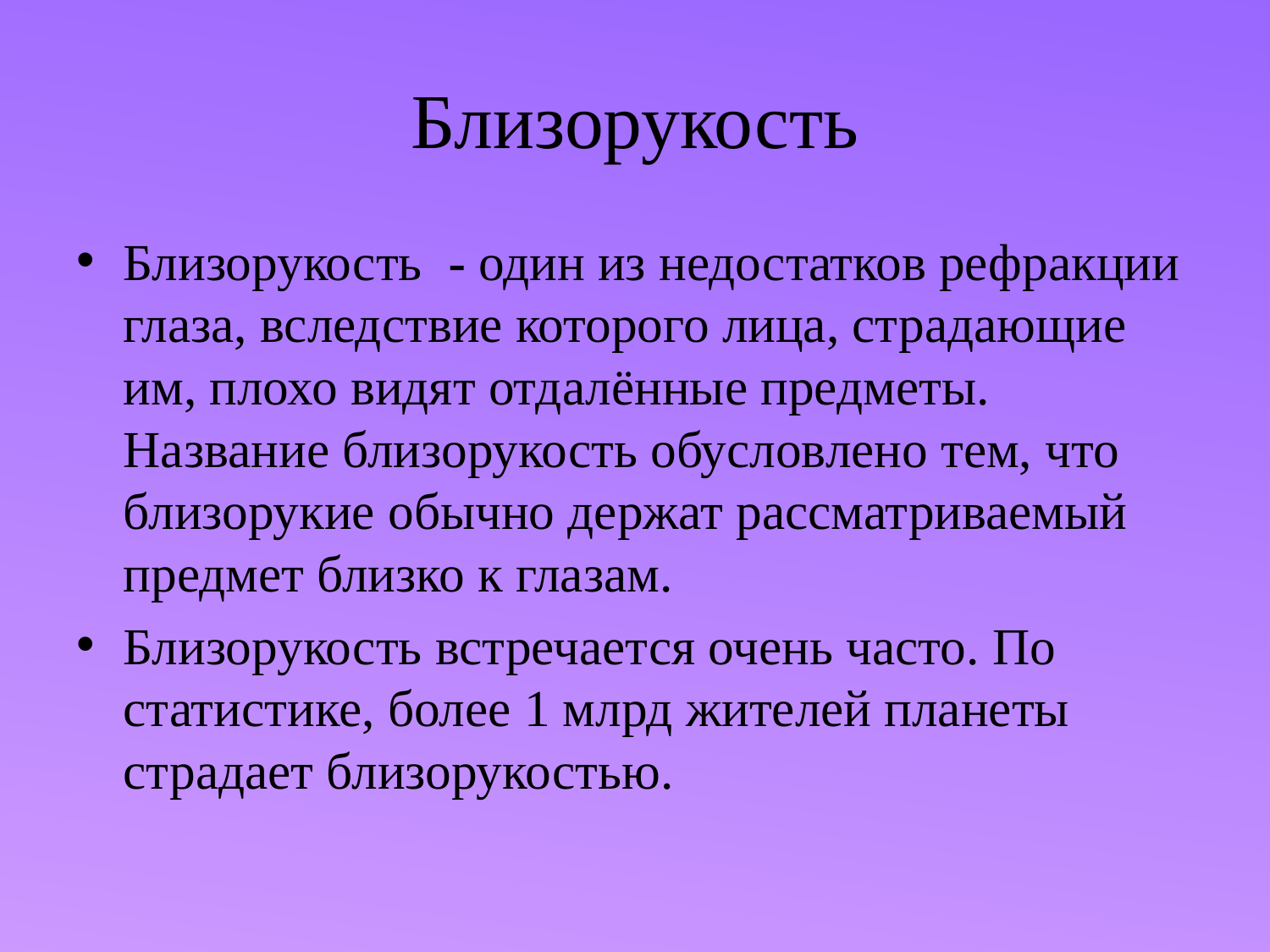

# Близорукость
Близорукость  - один из недостатков рефракции глаза, вследствие которого лица, страдающие им, плохо видят отдалённые предметы. Название близорукость обусловлено тем, что близорукие обычно держат рассматриваемый предмет близко к глазам.
Близорукость встречается очень часто. По статистике, более 1 млрд жителей планеты страдает близорукостью.